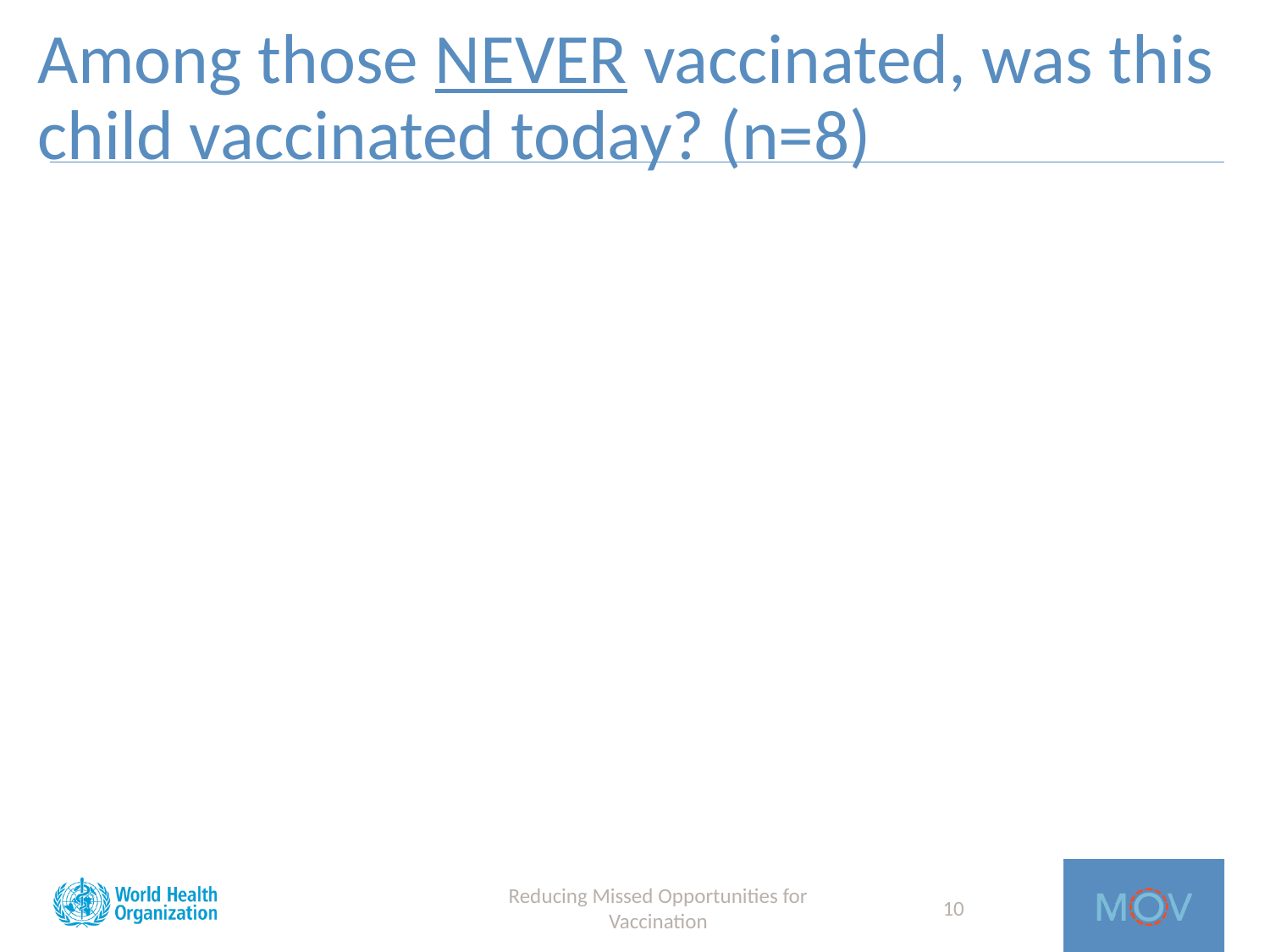

# Among those NEVER vaccinated, was this child vaccinated today? (n=8)
Reducing Missed Opportunities for Vaccination
10